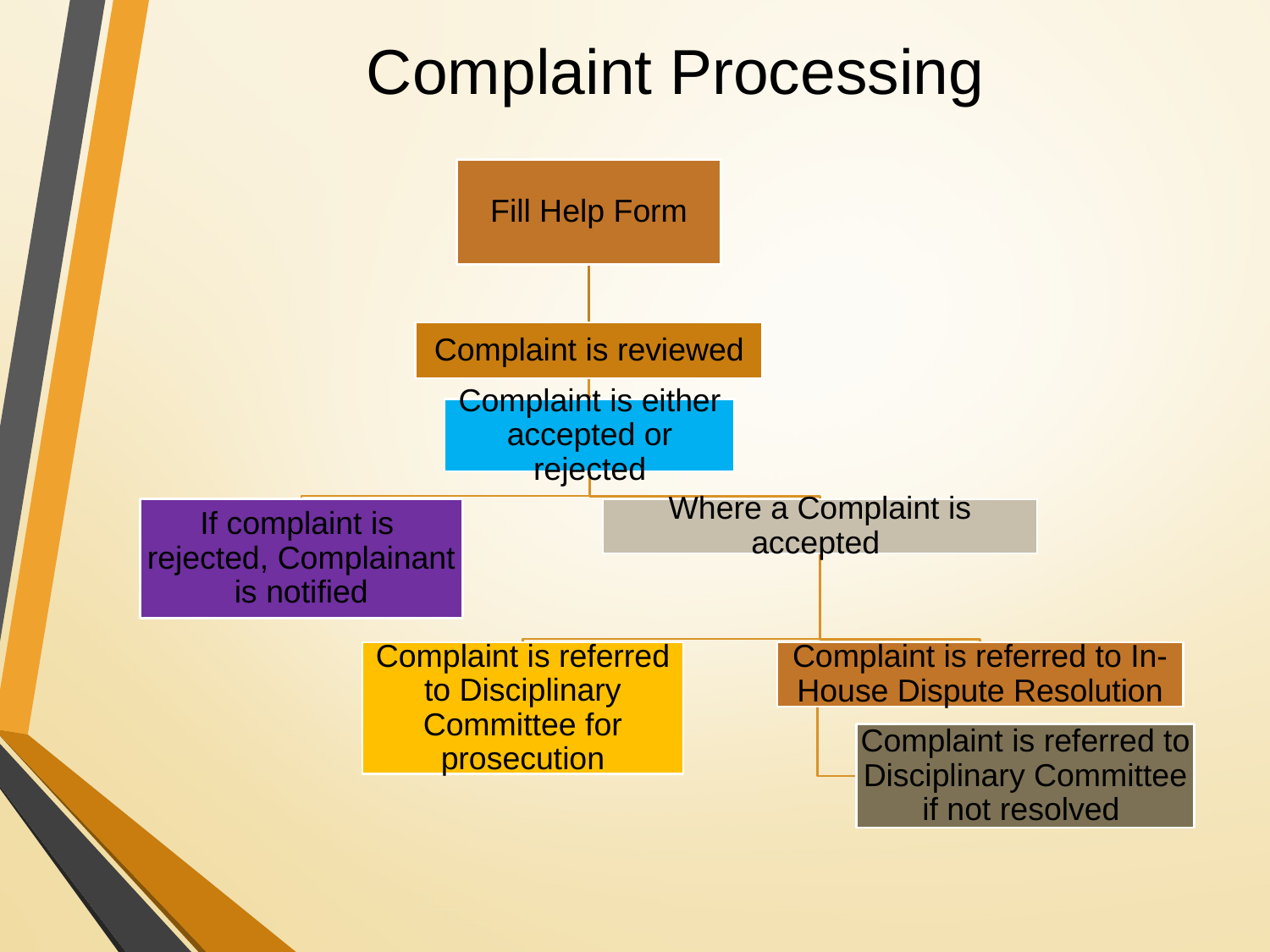

# Complaint Processing
Fill Help Form
Complaint is reviewed
Complaint is either accepted or rejected
If complaint is  rejected, Complainant is notified
Where a Complaint is accepted
Complaint is referred to Disciplinary Committee for prosecution
Complaint is referred to In-House Dispute Resolution
Complaint is referred to Disciplinary Committee if not resolved